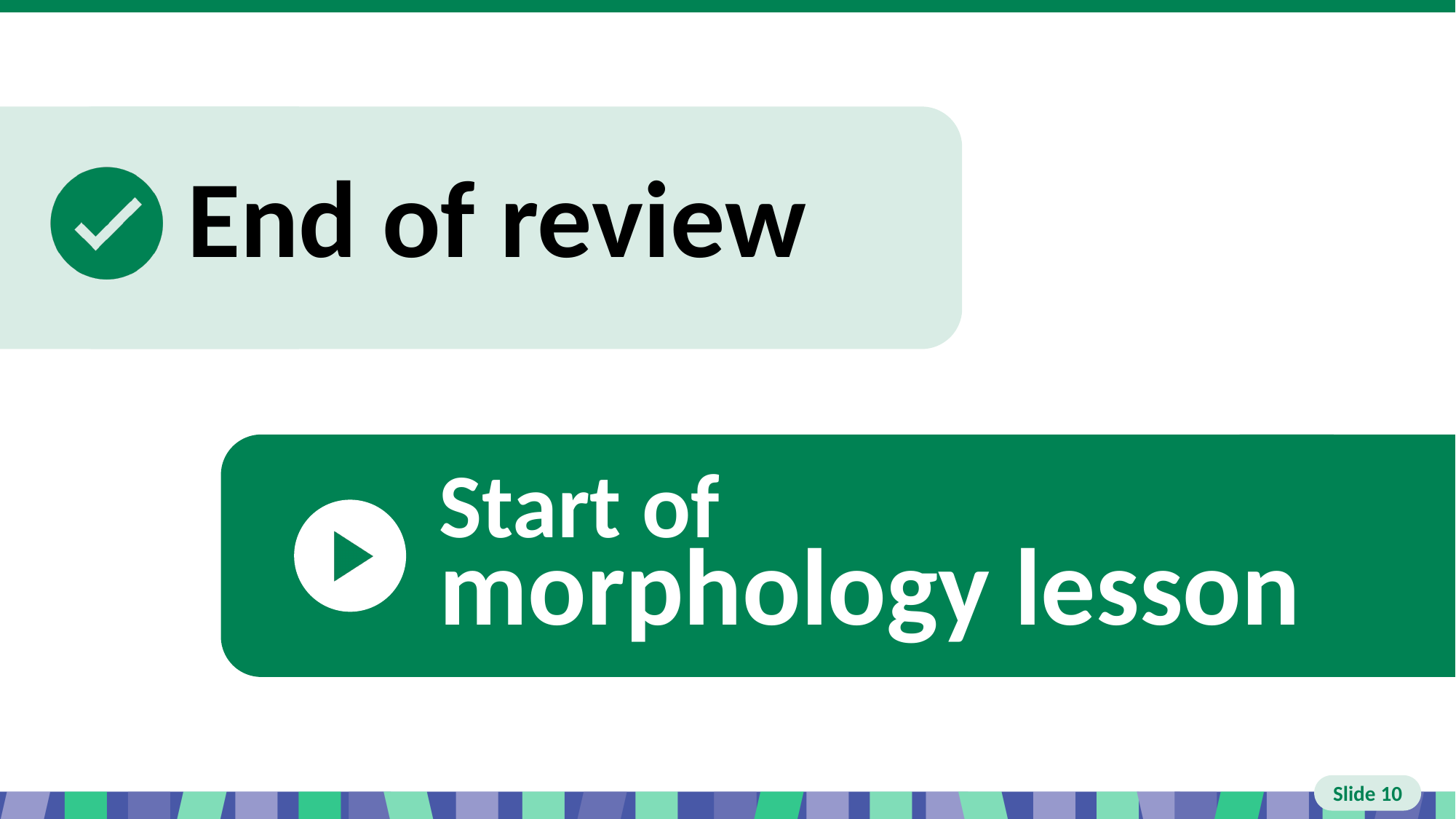

Slide 10 End of review, start of lesson